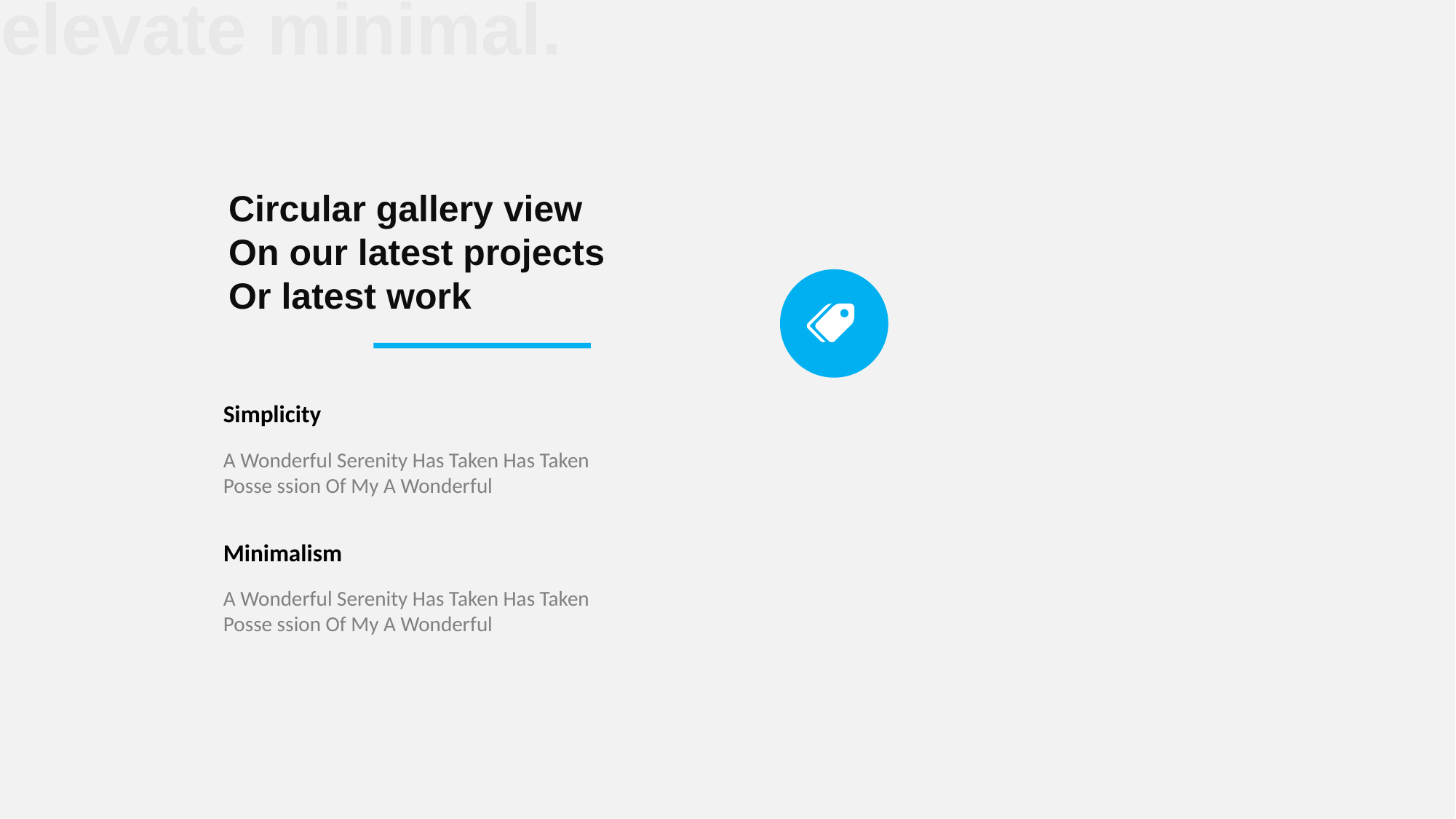

elevate minimal.

Circular gallery view
On our latest projects
Or latest work

Simplicity
A Wonderful Serenity Has Taken Has Taken Posse ssion Of My A Wonderful

Minimalism
A Wonderful Serenity Has Taken Has Taken Posse ssion Of My A Wonderful